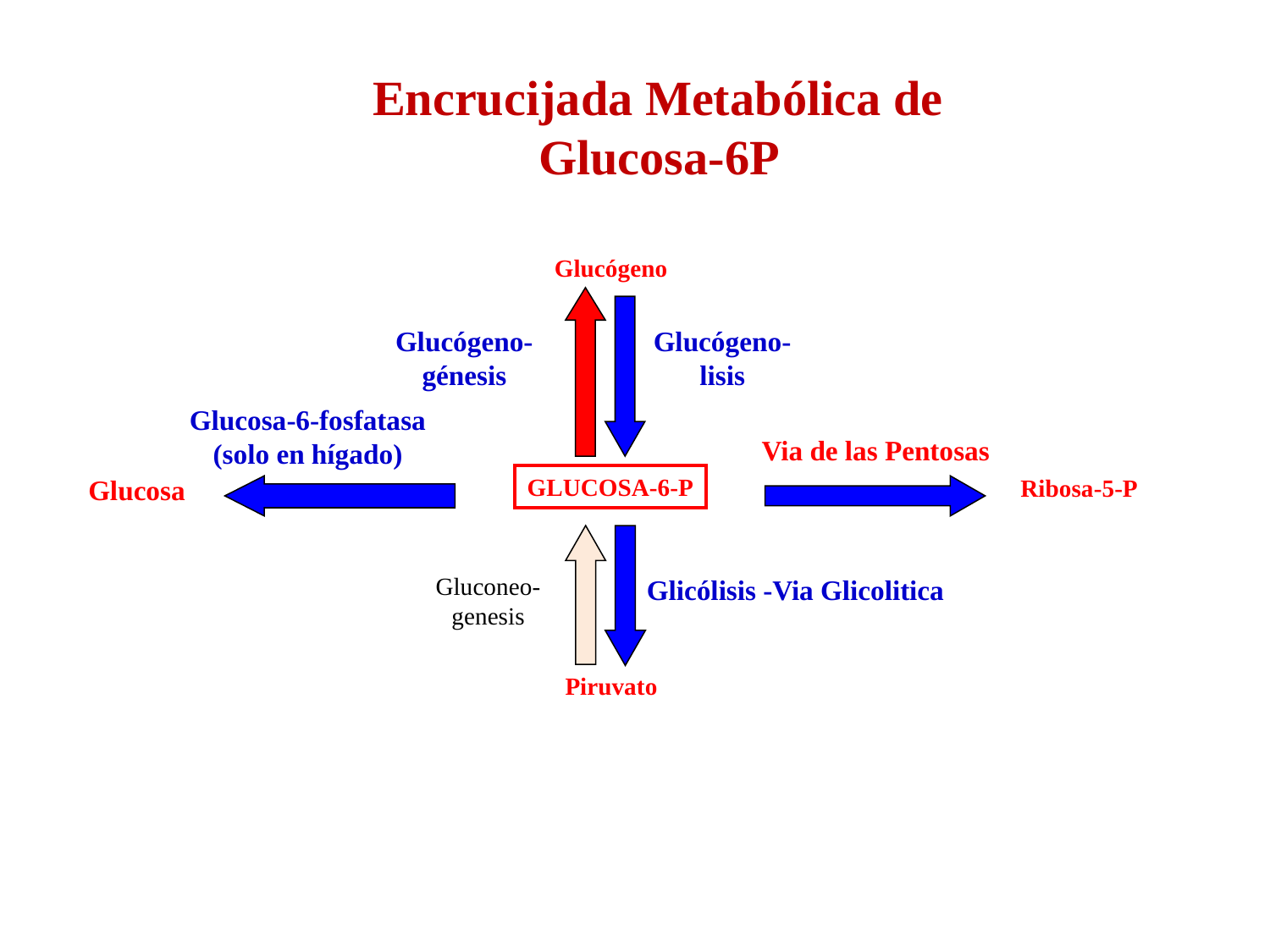

Encrucijada Metabólica de
Glucosa-6P
Glucógeno

Glucógeno-
génesis
Glucógeno-
lisis
Glucosa-6-fosfatasa
(solo en hígado)
Glucosa

Via de las Pentosas
Ribosa-5-P

GLUCOSA-6-P

Gluconeo-
genesis
Glicólisis -Via Glicolitica
Piruvato